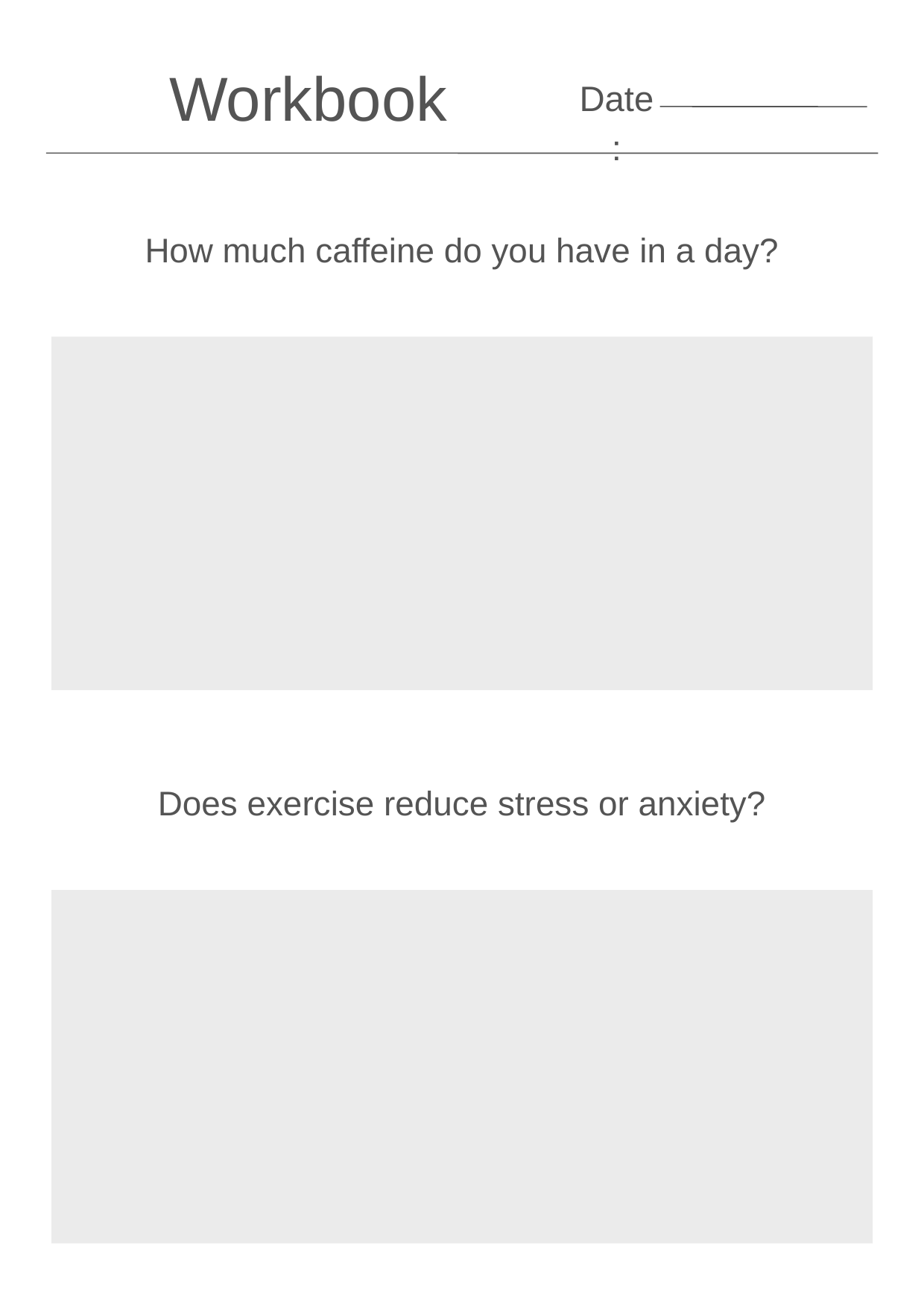

Workbook
Date:

How much caffeine do you have in a day?

Does exercise reduce stress or anxiety?